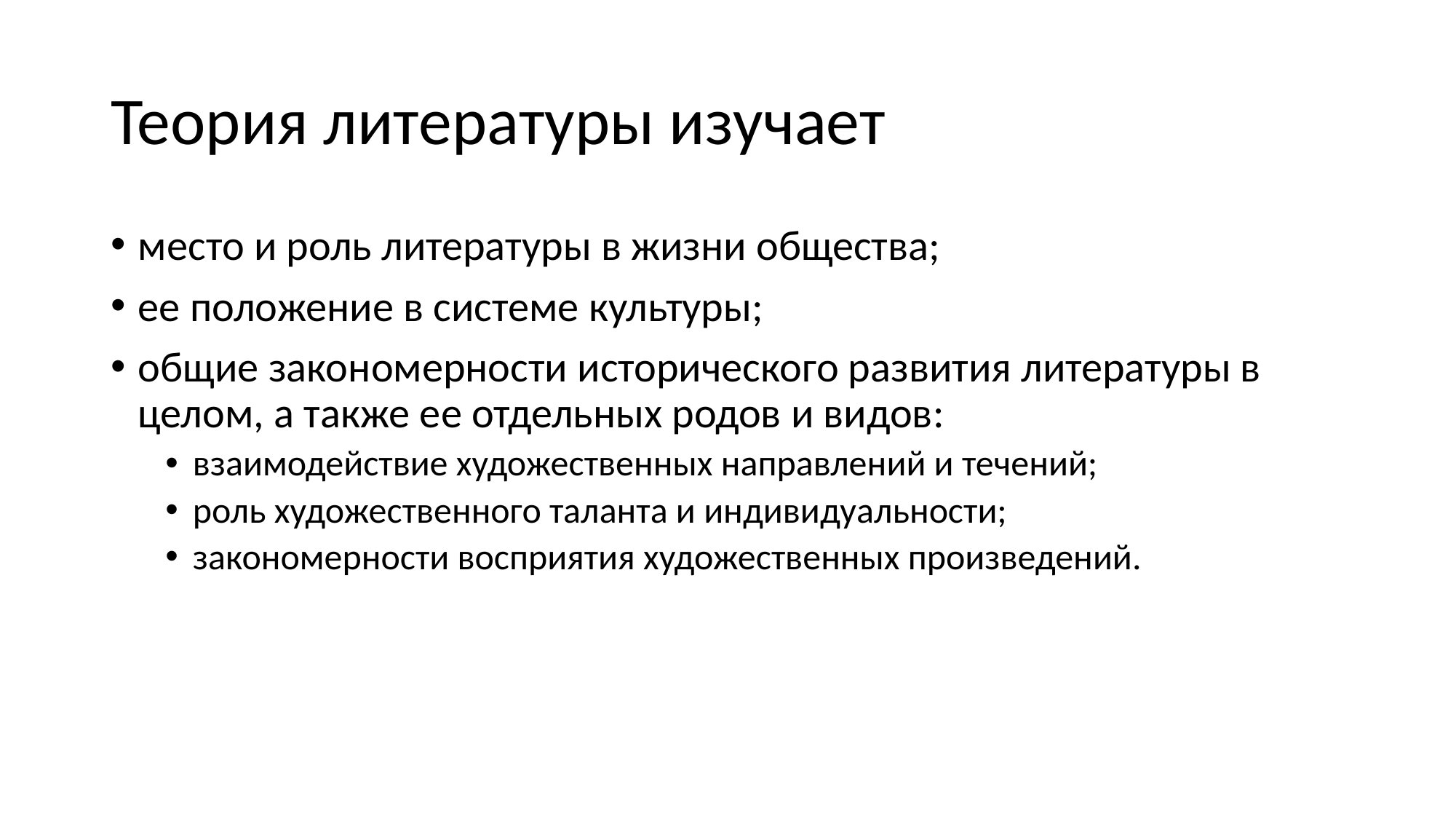

# Теория литературы изучает
место и роль литературы в жизни общества;
ее положение в системе культуры;
общие закономерности исторического развития литературы в целом, а также ее отдельных родов и видов:
взаимодействие художественных направлений и течений;
роль художественного таланта и индивидуальности;
закономерности восприятия художественных произведений.